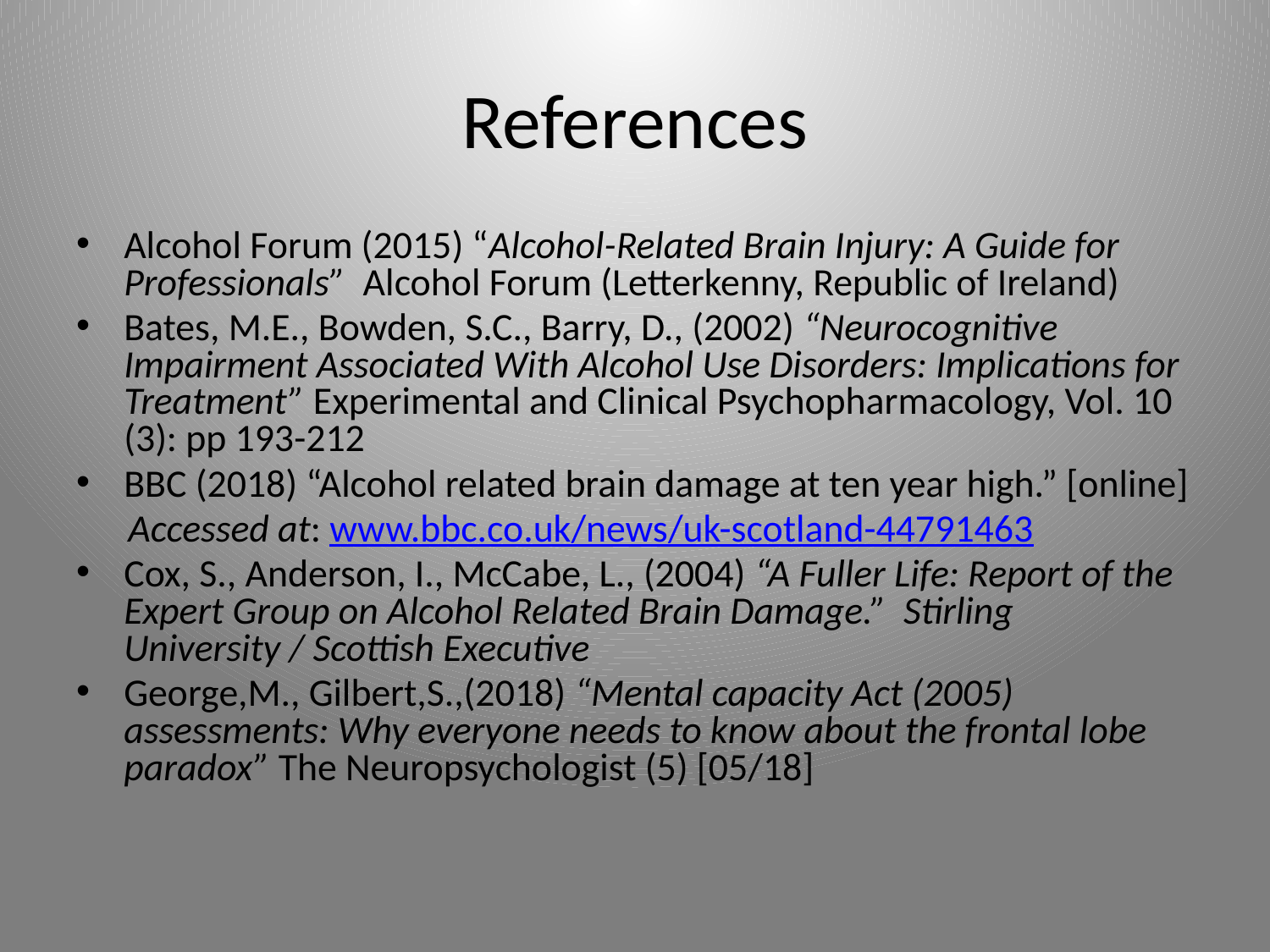

References
Alcohol Forum (2015) “Alcohol-Related Brain Injury: A Guide for Professionals”  Alcohol Forum (Letterkenny, Republic of Ireland)
Bates, M.E., Bowden, S.C., Barry, D., (2002) “Neurocognitive Impairment Associated With Alcohol Use Disorders: Implications for Treatment” Experimental and Clinical Psychopharmacology, Vol. 10 (3): pp 193-212
BBC (2018) “Alcohol related brain damage at ten year high.” [online]
      Accessed at: www.bbc.co.uk/news/uk-scotland-44791463
Cox, S., Anderson, I., McCabe, L., (2004) “A Fuller Life: Report of the Expert Group on Alcohol Related Brain Damage.”  Stirling University / Scottish Executive
George,M., Gilbert,S.,(2018) “Mental capacity Act (2005) assessments: Why everyone needs to know about the frontal lobe paradox” The Neuropsychologist (5) [05/18]